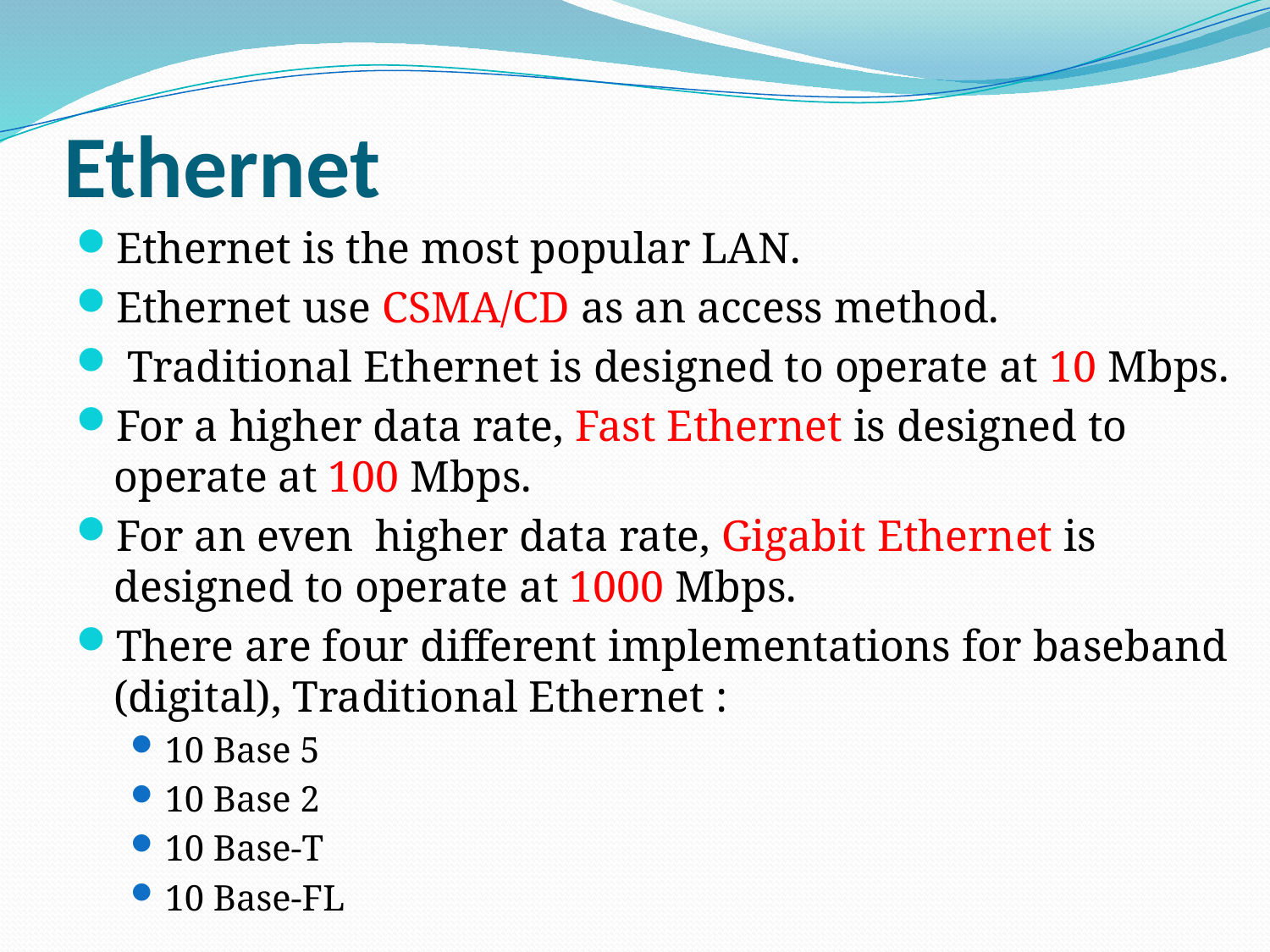

# Ethernet
Ethernet is the most popular LAN.
Ethernet use CSMA/CD as an access method.
 Traditional Ethernet is designed to operate at 10 Mbps.
For a higher data rate, Fast Ethernet is designed to operate at 100 Mbps.
For an even  higher data rate, Gigabit Ethernet is designed to operate at 1000 Mbps.
There are four different implementations for baseband (digital), Traditional Ethernet :
10 Base 5
10 Base 2
10 Base-T
10 Base-FL